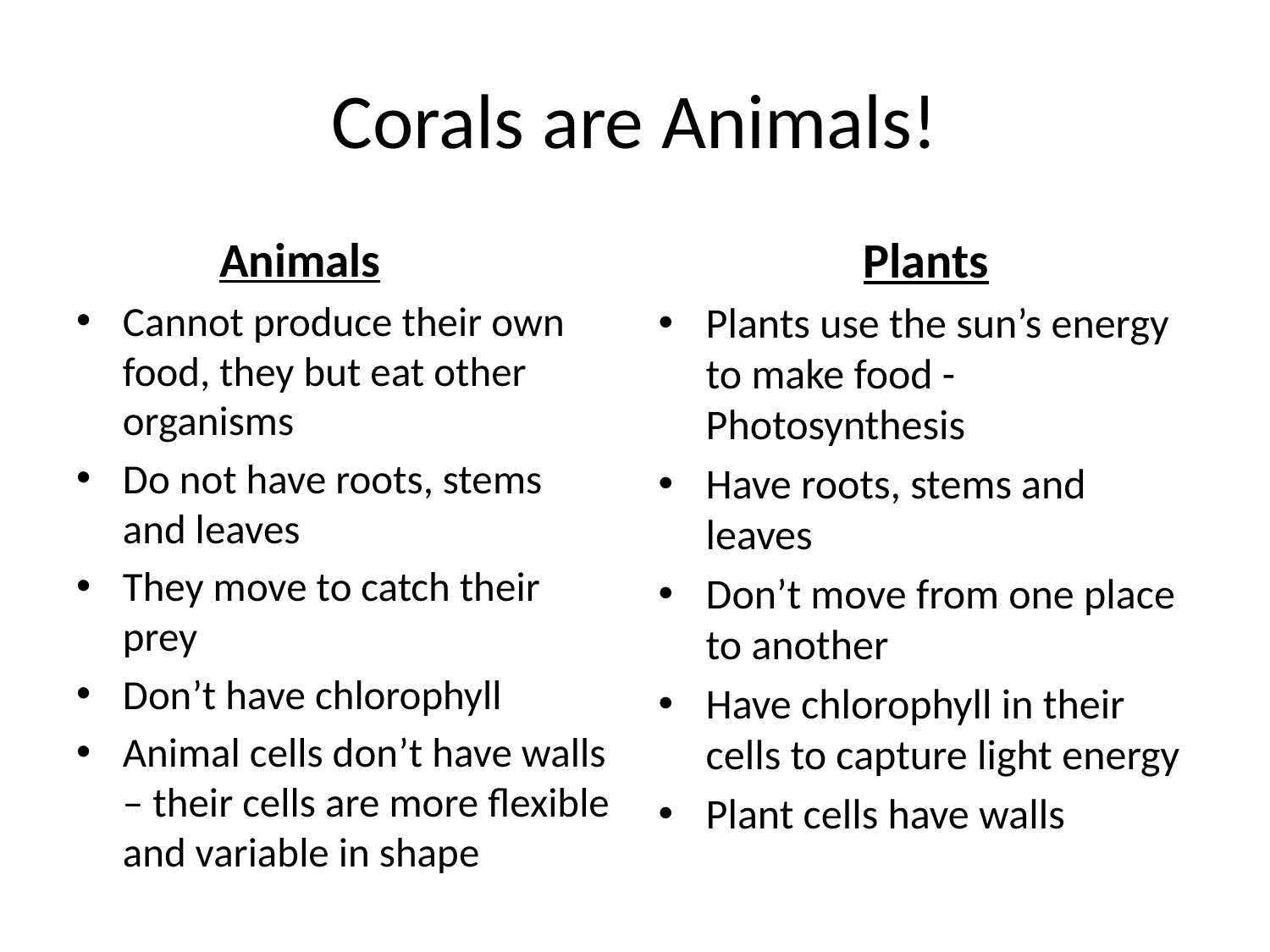

# Corals are Animals!
Animals
Cannot produce their own food, they but eat other organisms
Do not have roots, stems and leaves
They move to catch their prey
Don’t have chlorophyll
Animal cells don’t have walls – their cells are more flexible and variable in shape
Plants
Plants use the sun’s energy to make food - Photosynthesis
Have roots, stems and leaves
Don’t move from one place to another
Have chlorophyll in their cells to capture light energy
Plant cells have walls